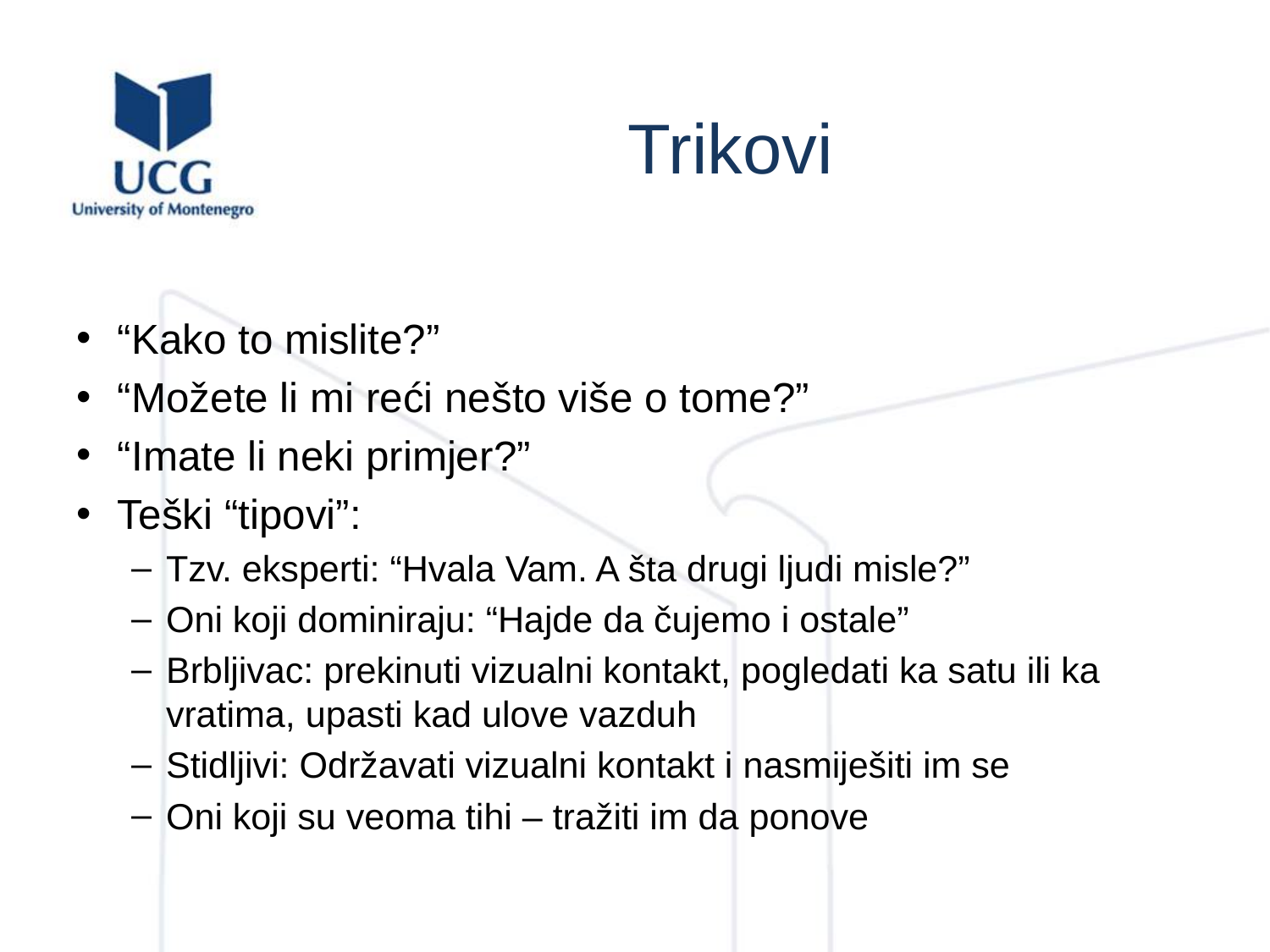

# Trikovi
“Kako to mislite?”
“Možete li mi reći nešto više o tome?”
“Imate li neki primjer?”
Teški “tipovi”:
Tzv. eksperti: “Hvala Vam. A šta drugi ljudi misle?”
Oni koji dominiraju: “Hajde da čujemo i ostale”
Brbljivac: prekinuti vizualni kontakt, pogledati ka satu ili ka vratima, upasti kad ulove vazduh
Stidljivi: Održavati vizualni kontakt i nasmiješiti im se
Oni koji su veoma tihi – tražiti im da ponove